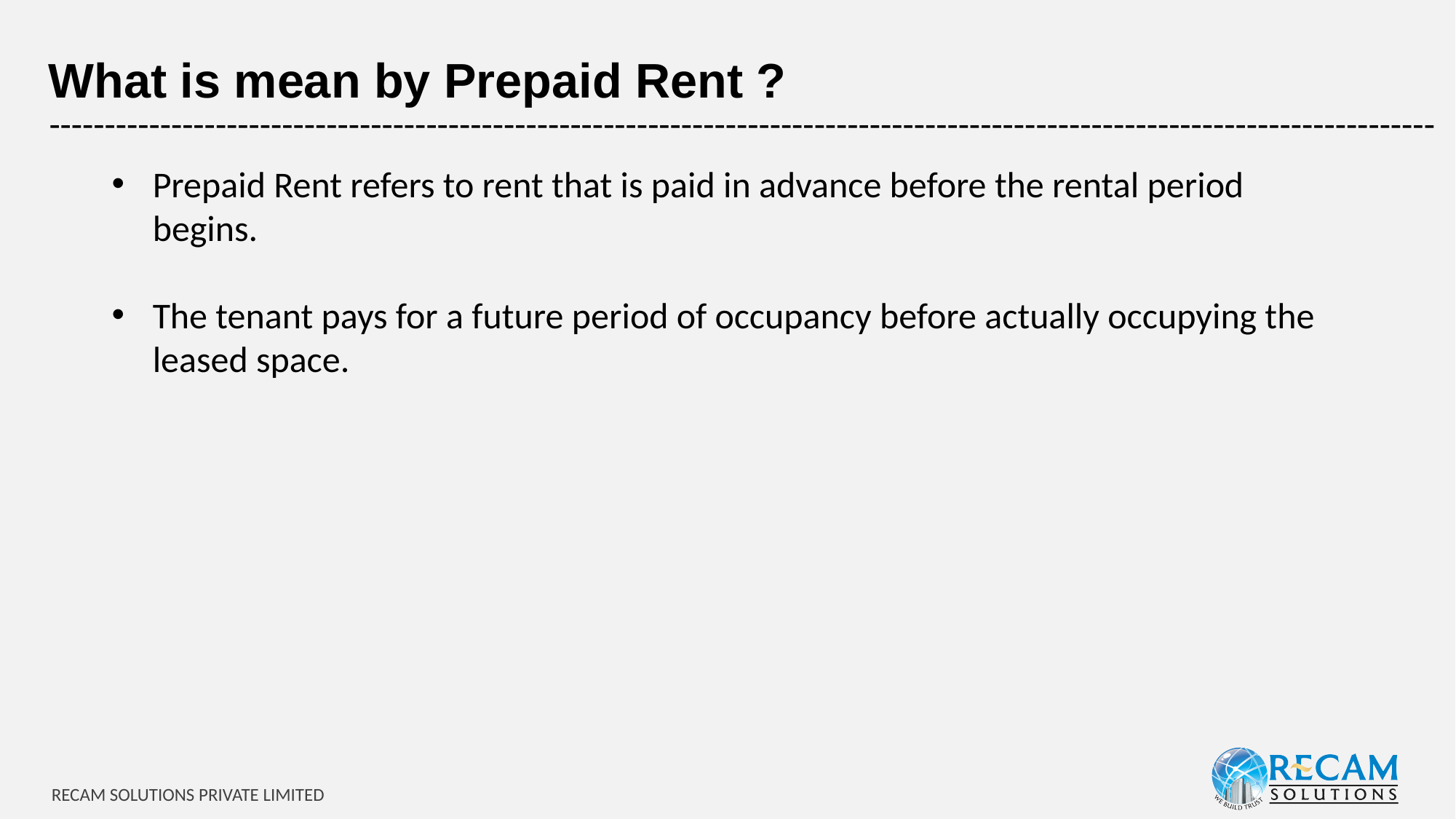

What is mean by Prepaid Rent ?
-----------------------------------------------------------------------------------------------------------------------------
Prepaid Rent refers to rent that is paid in advance before the rental period begins.

The tenant pays for a future period of occupancy before actually occupying the leased space.

RECAM SOLUTIONS PRIVATE LIMITED